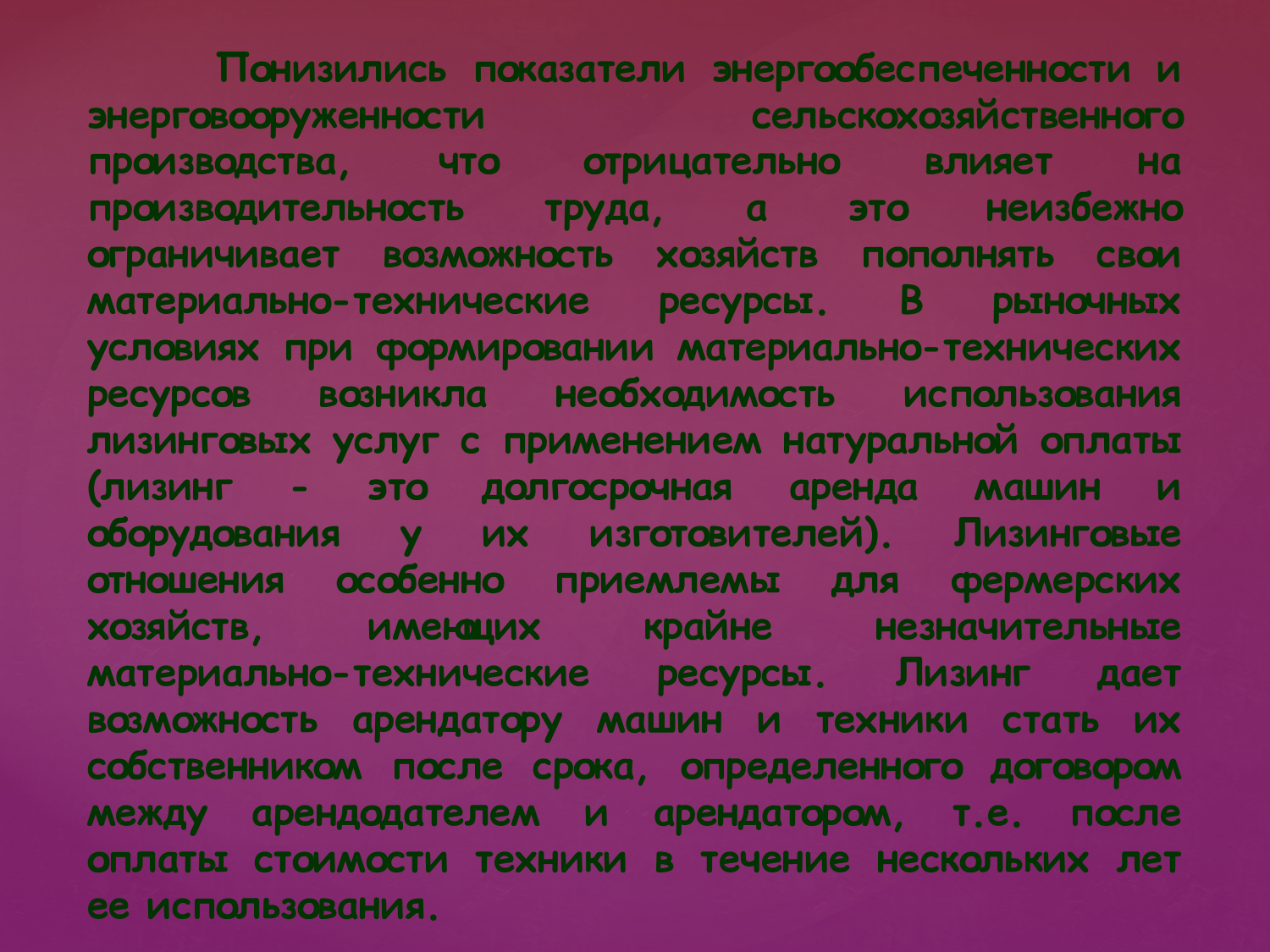

Понизились показатели энергообеспеченности и энерговооруженности сельскохозяйственного производства, что отрицательно влияет на производительность труда, а это неизбежно ограничивает возможность хозяйств пополнять свои материально-технические ресурсы. В рыночных условиях при формировании материально-технических ресурсов возникла необходимость использования лизинговых услуг с применением натуральной оплаты (лизинг - это долгосрочная аренда машин и оборудования у их изготовителей). Лизинговые отношения особенно приемлемы для фермерских хозяйств, имеющих крайне незначительные материально-технические ресурсы. Лизинг дает возможность арендатору машин и техники стать их собственником после срока, определенного договором между арендодателем и арендатором, т.е. после оплаты стоимости техники в течение нескольких лет ее использования.